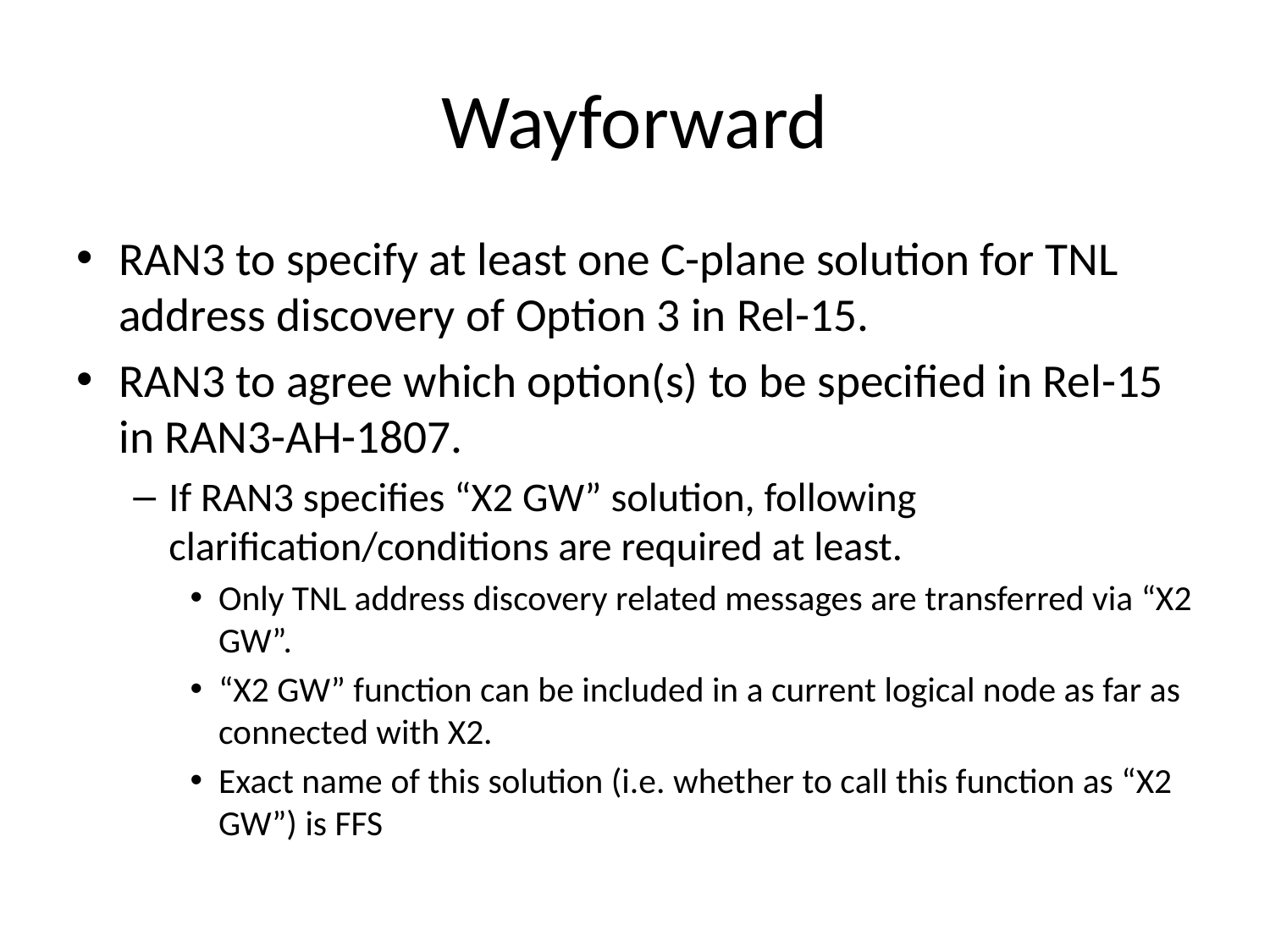

# Wayforward
RAN3 to specify at least one C-plane solution for TNL address discovery of Option 3 in Rel-15.
RAN3 to agree which option(s) to be specified in Rel-15 in RAN3-AH-1807.
If RAN3 specifies “X2 GW” solution, following clarification/conditions are required at least.
Only TNL address discovery related messages are transferred via “X2 GW”.
“X2 GW” function can be included in a current logical node as far as connected with X2.
Exact name of this solution (i.e. whether to call this function as “X2 GW”) is FFS